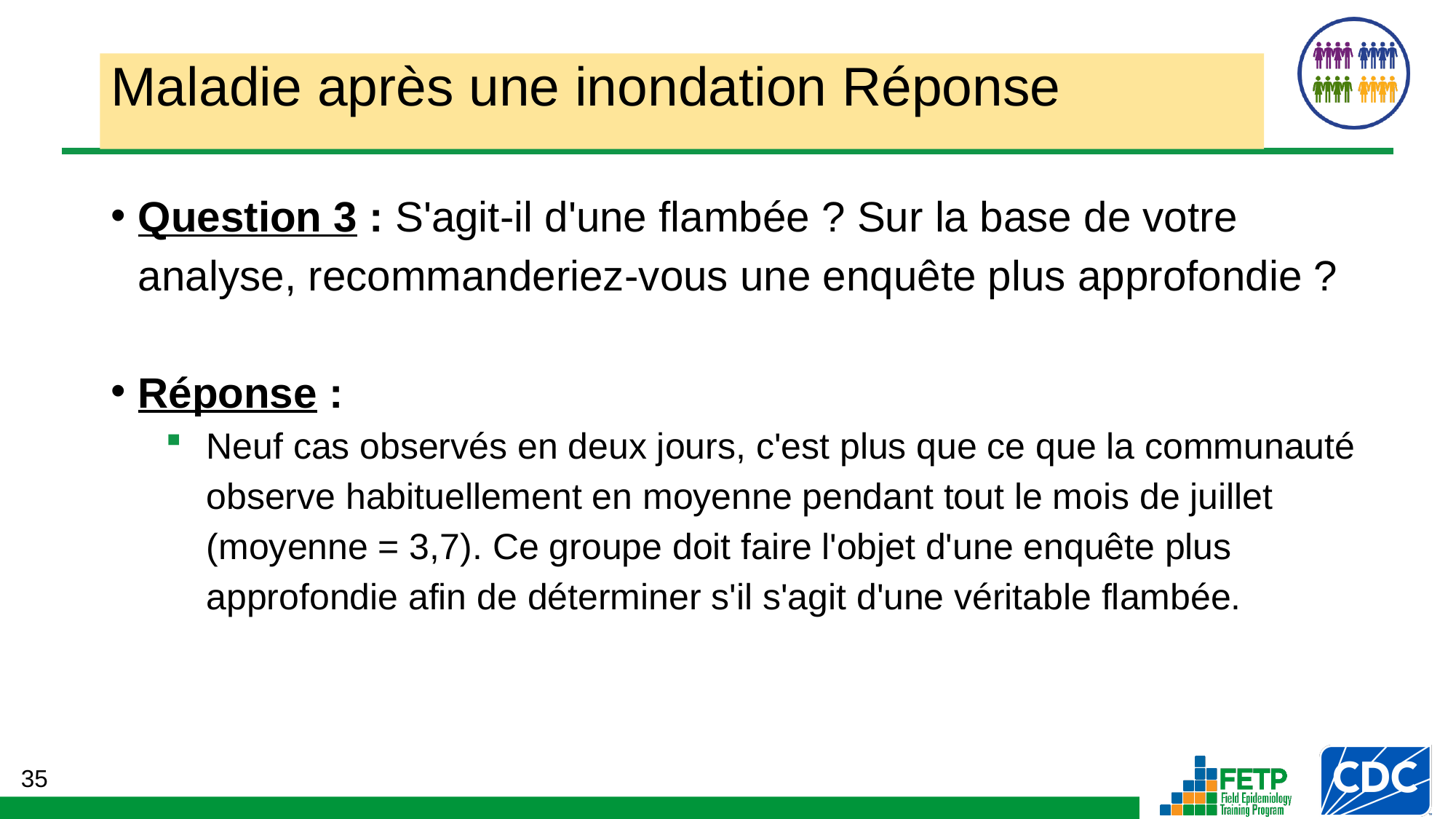

# Maladie après une inondation Réponse
Question 3 : S'agit-il d'une flambée ? Sur la base de votre analyse, recommanderiez-vous une enquête plus approfondie ?

Réponse :
Neuf cas observés en deux jours, c'est plus que ce que la communauté observe habituellement en moyenne pendant tout le mois de juillet (moyenne = 3,7). Ce groupe doit faire l'objet d'une enquête plus approfondie afin de déterminer s'il s'agit d'une véritable flambée.